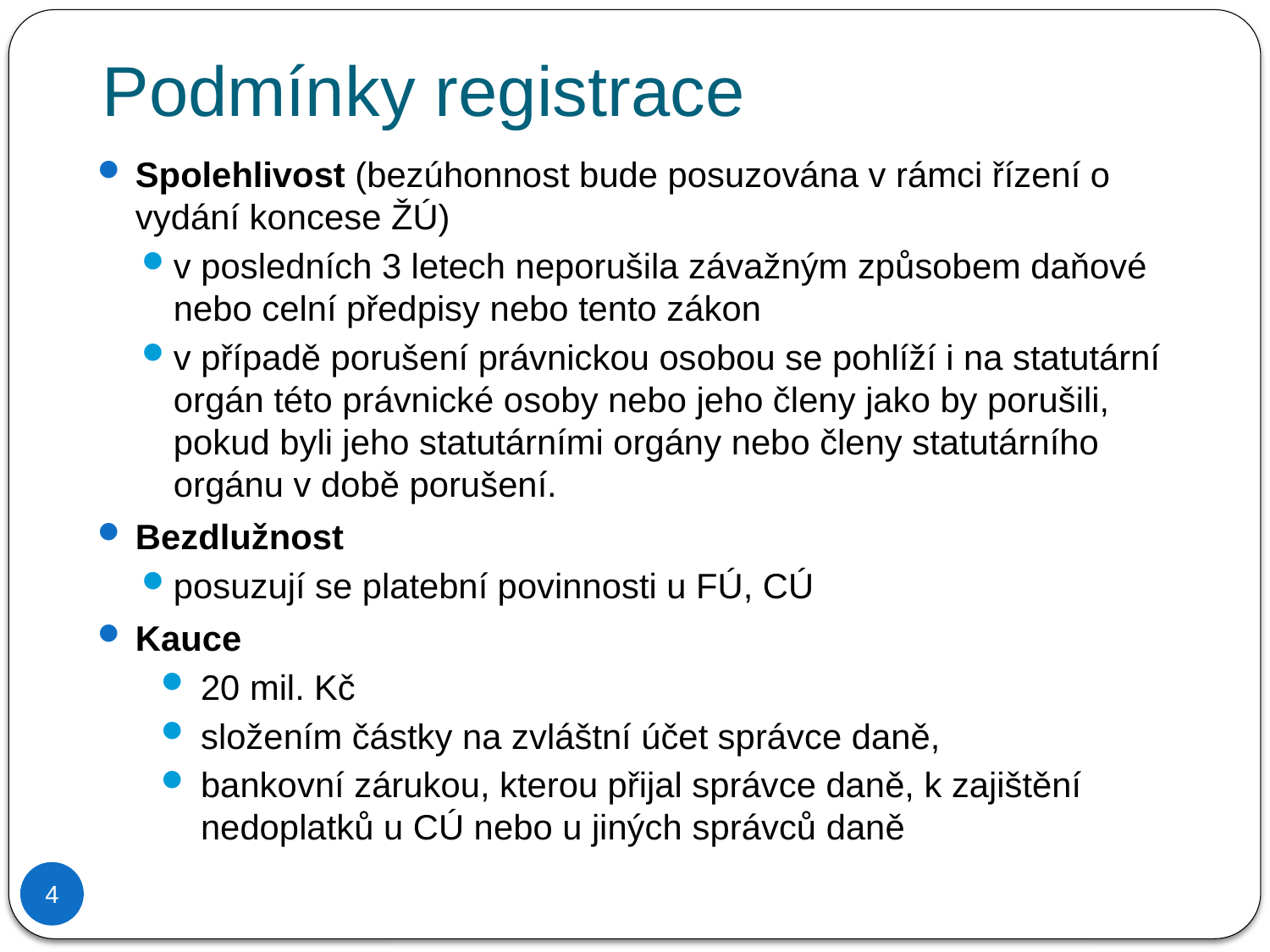

Podmínky registrace
Spolehlivost (bezúhonnost bude posuzována v rámci řízení o vydání koncese ŽÚ)
v posledních 3 letech neporušila závažným způsobem daňové nebo celní předpisy nebo tento zákon
v případě porušení právnickou osobou se pohlíží i na statutární orgán této právnické osoby nebo jeho členy jako by porušili, pokud byli jeho statutárními orgány nebo členy statutárního orgánu v době porušení.
Bezdlužnost
posuzují se platební povinnosti u FÚ, CÚ
Kauce
20 mil. Kč
složením částky na zvláštní účet správce daně,
bankovní zárukou, kterou přijal správce daně, k zajištění nedoplatků u CÚ nebo u jiných správců daně

4